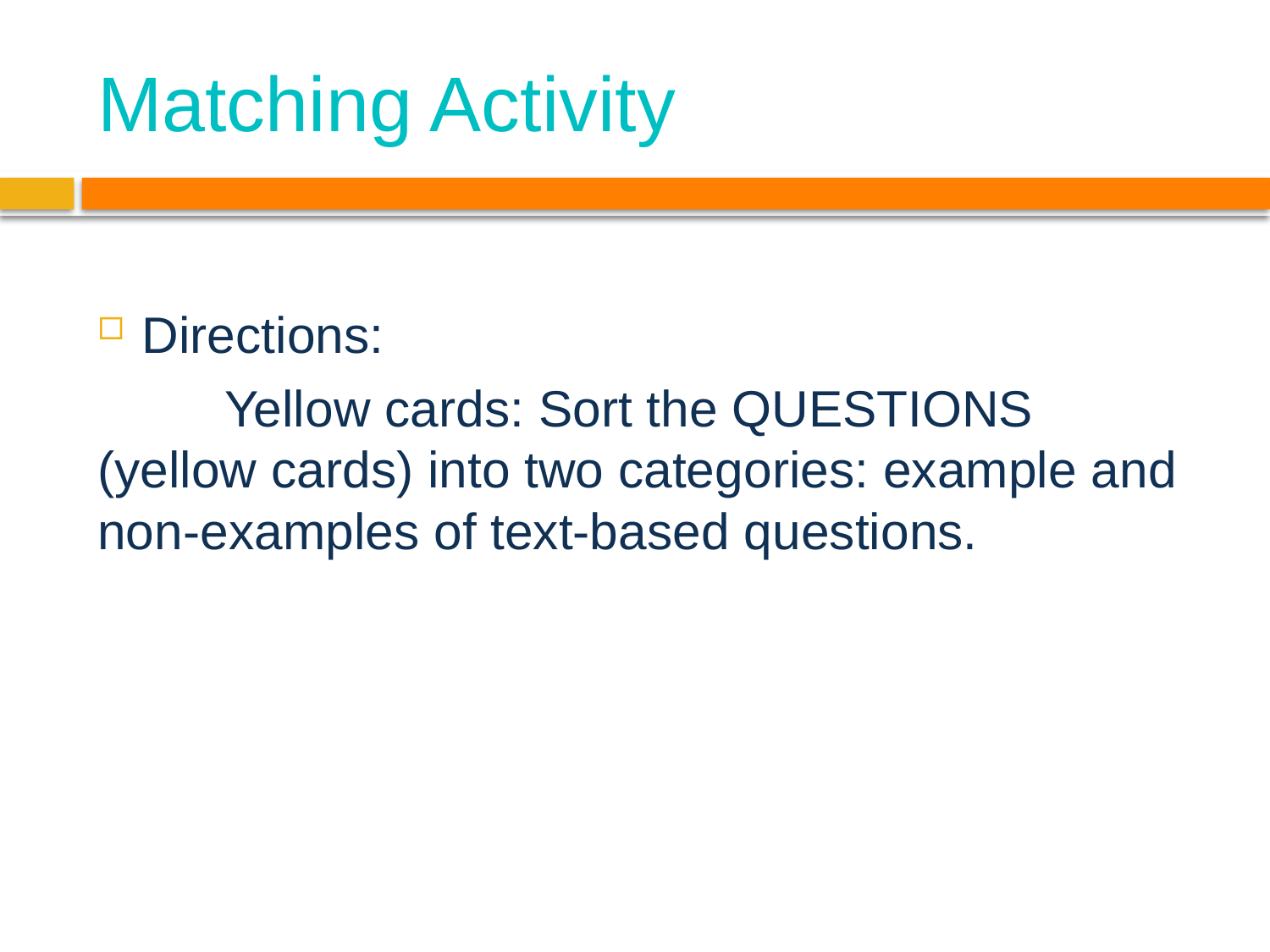

# Matching Activity

Directions:
	Yellow cards: Sort the QUESTIONS (yellow cards) into two categories: example and non-examples of text-based questions.